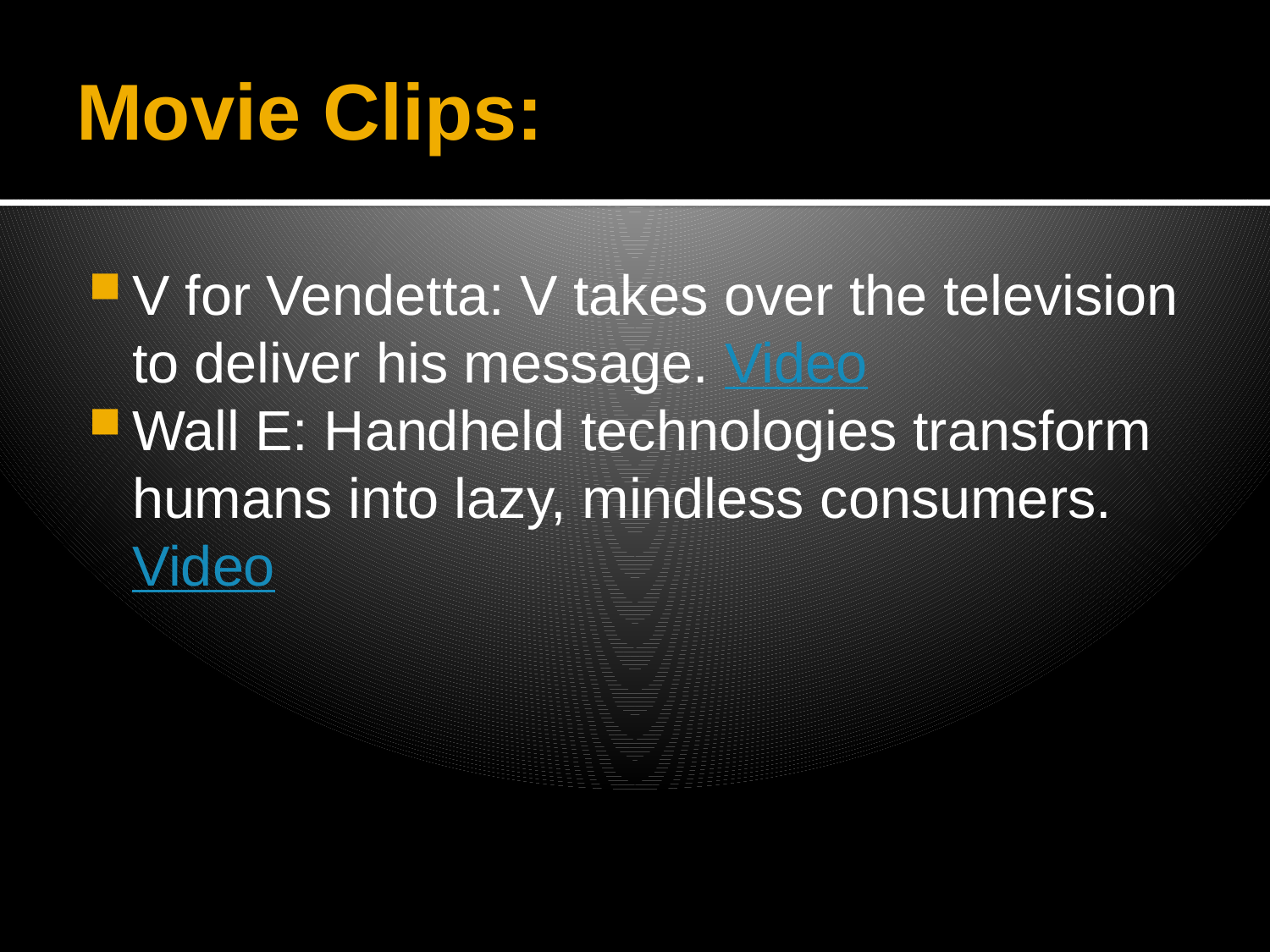

# Movie Clips:
V for Vendetta: V takes over the television to deliver his message. Video
Wall E: Handheld technologies transform humans into lazy, mindless consumers. Video